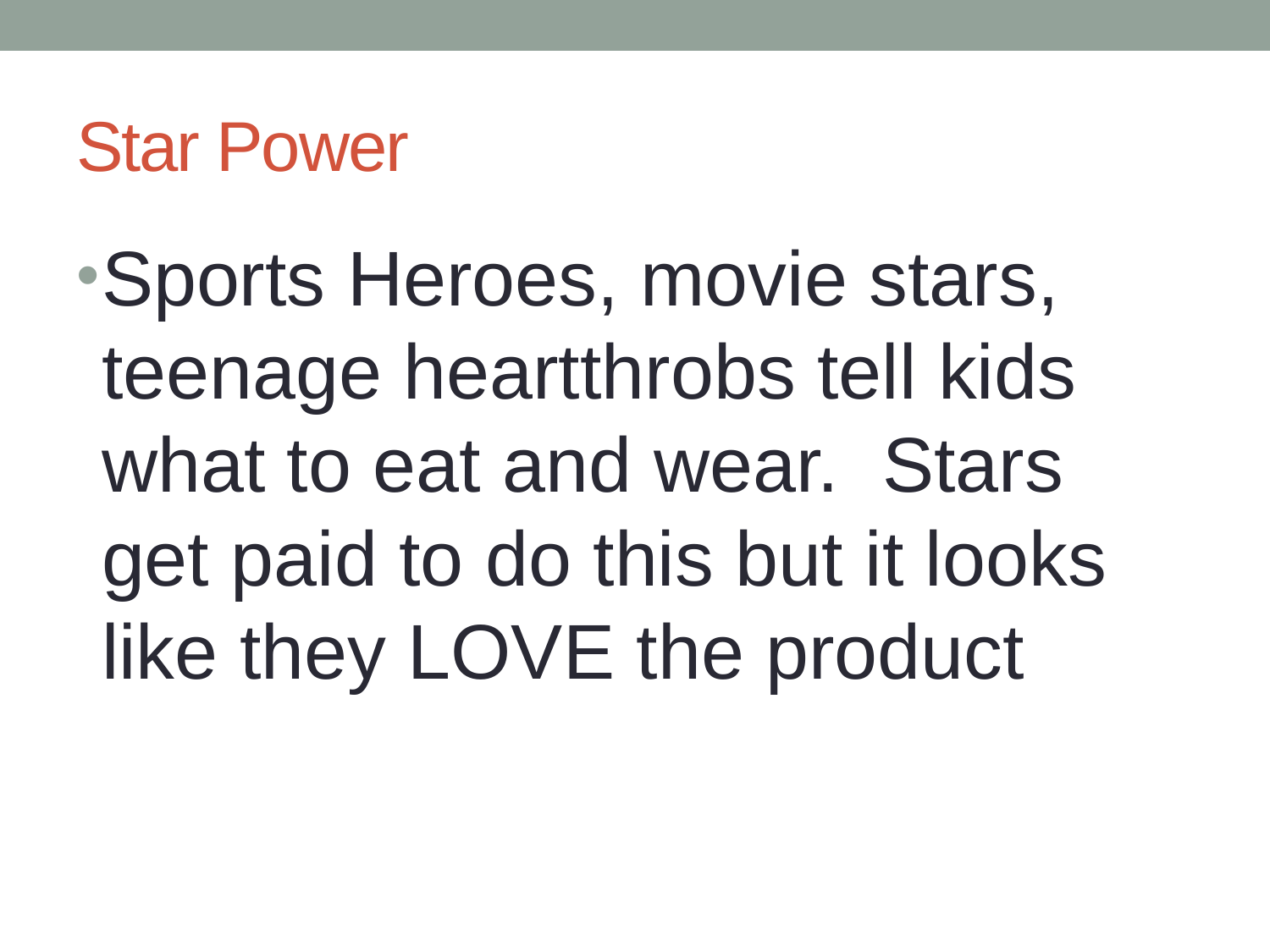

# Star Power
Sports Heroes, movie stars, teenage heartthrobs tell kids what to eat and wear.  Stars get paid to do this but it looks like they LOVE the product